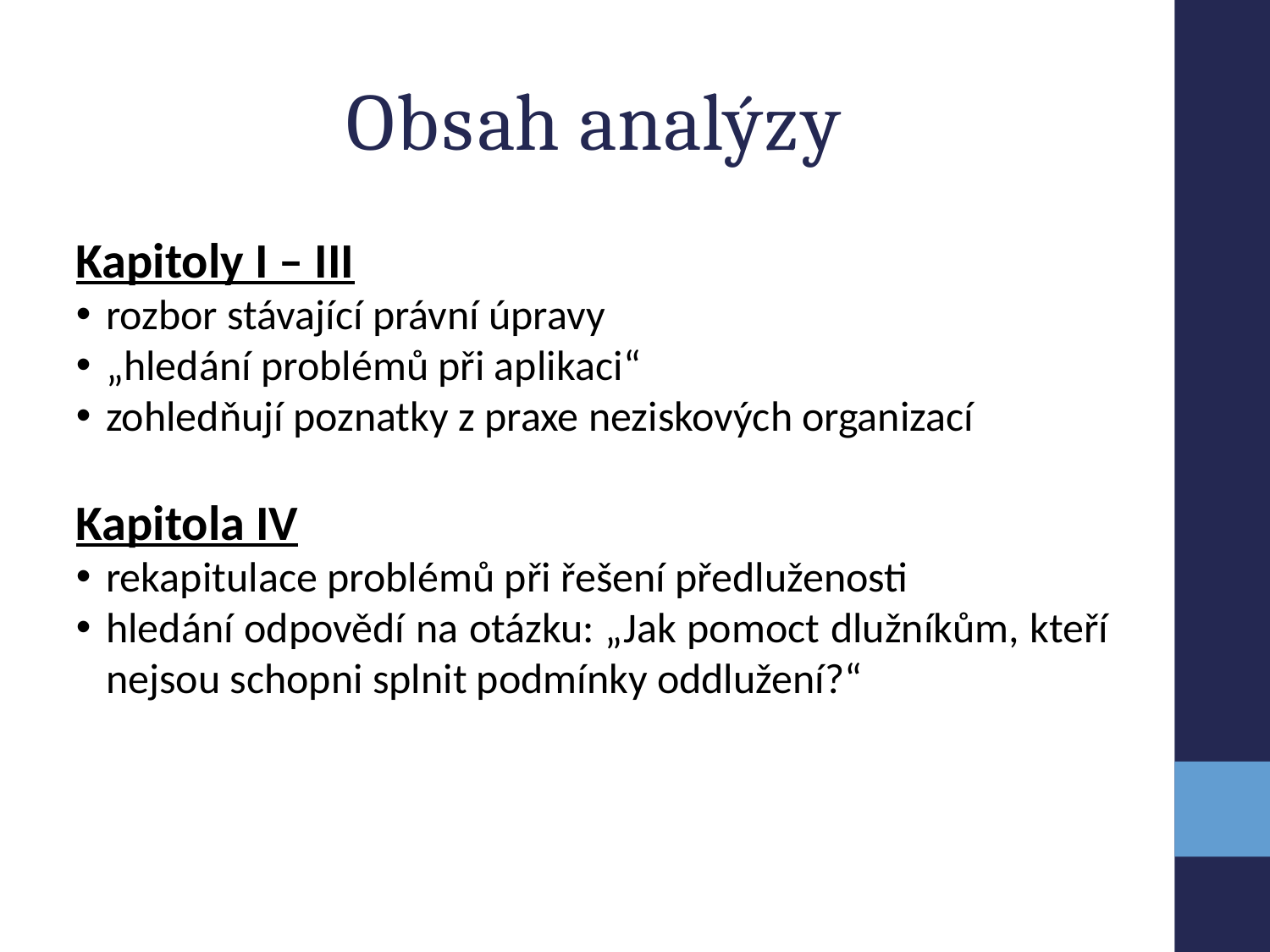

Obsah analýzy
Kapitoly I – III
rozbor stávající právní úpravy
„hledání problémů při aplikaci“
zohledňují poznatky z praxe neziskových organizací

Kapitola IV
rekapitulace problémů při řešení předluženosti
hledání odpovědí na otázku: „Jak pomoct dlužníkům, kteří nejsou schopni splnit podmínky oddlužení?“